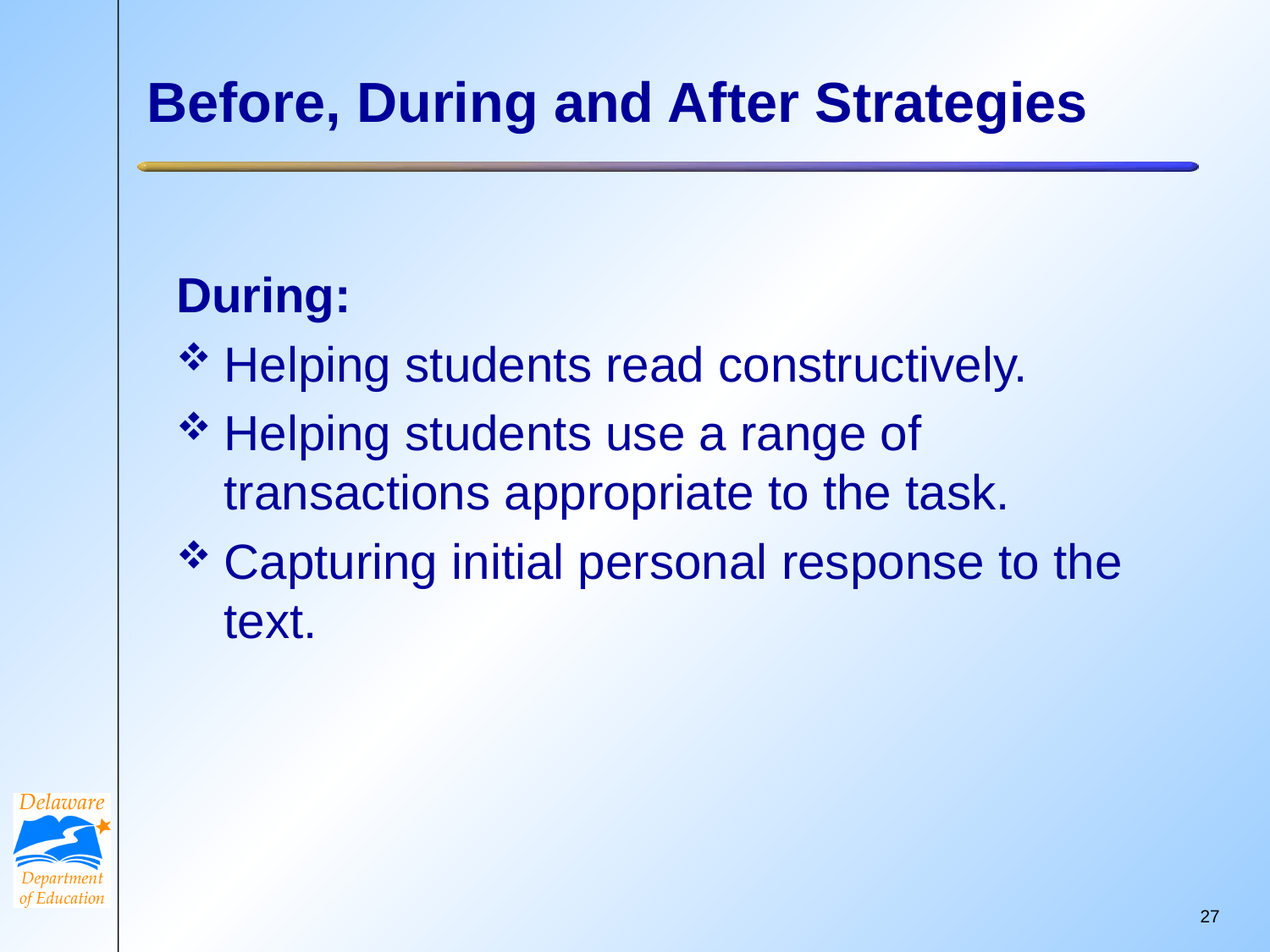

# Before, During and After Strategies
During:
Helping students read constructively.
Helping students use a range of transactions appropriate to the task.
Capturing initial personal response to the text.

27